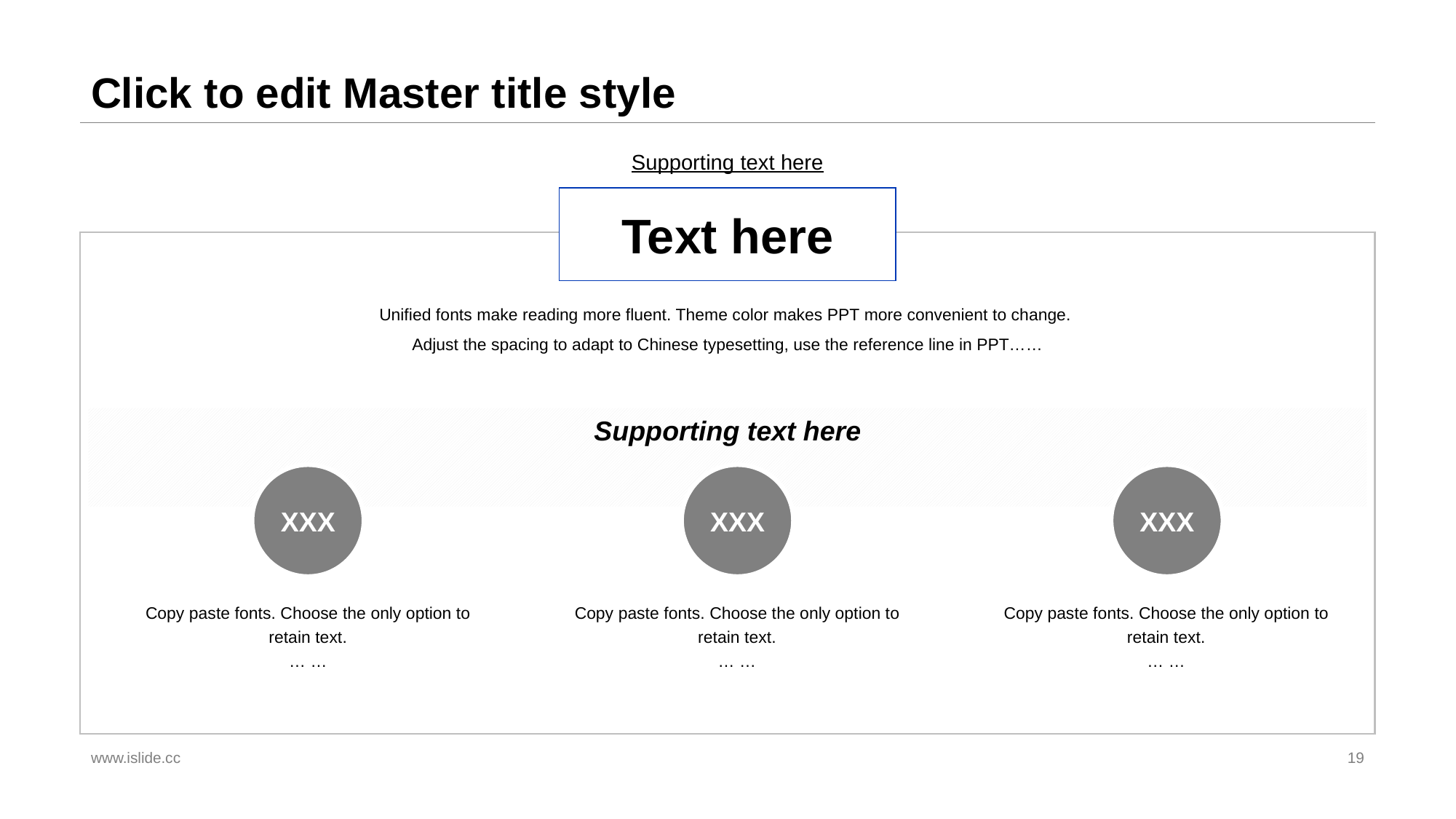

# Click to edit Master title style
Supporting text here
Text here

Unified fonts make reading more fluent. Theme color makes PPT more convenient to change.
Adjust the spacing to adapt to Chinese typesetting, use the reference line in PPT……
Supporting text here
XXX
XXX
XXX
Copy paste fonts. Choose the only option to retain text.
… …
Copy paste fonts. Choose the only option to retain text.
… …
Copy paste fonts. Choose the only option to retain text.
… …
www.islide.cc
19